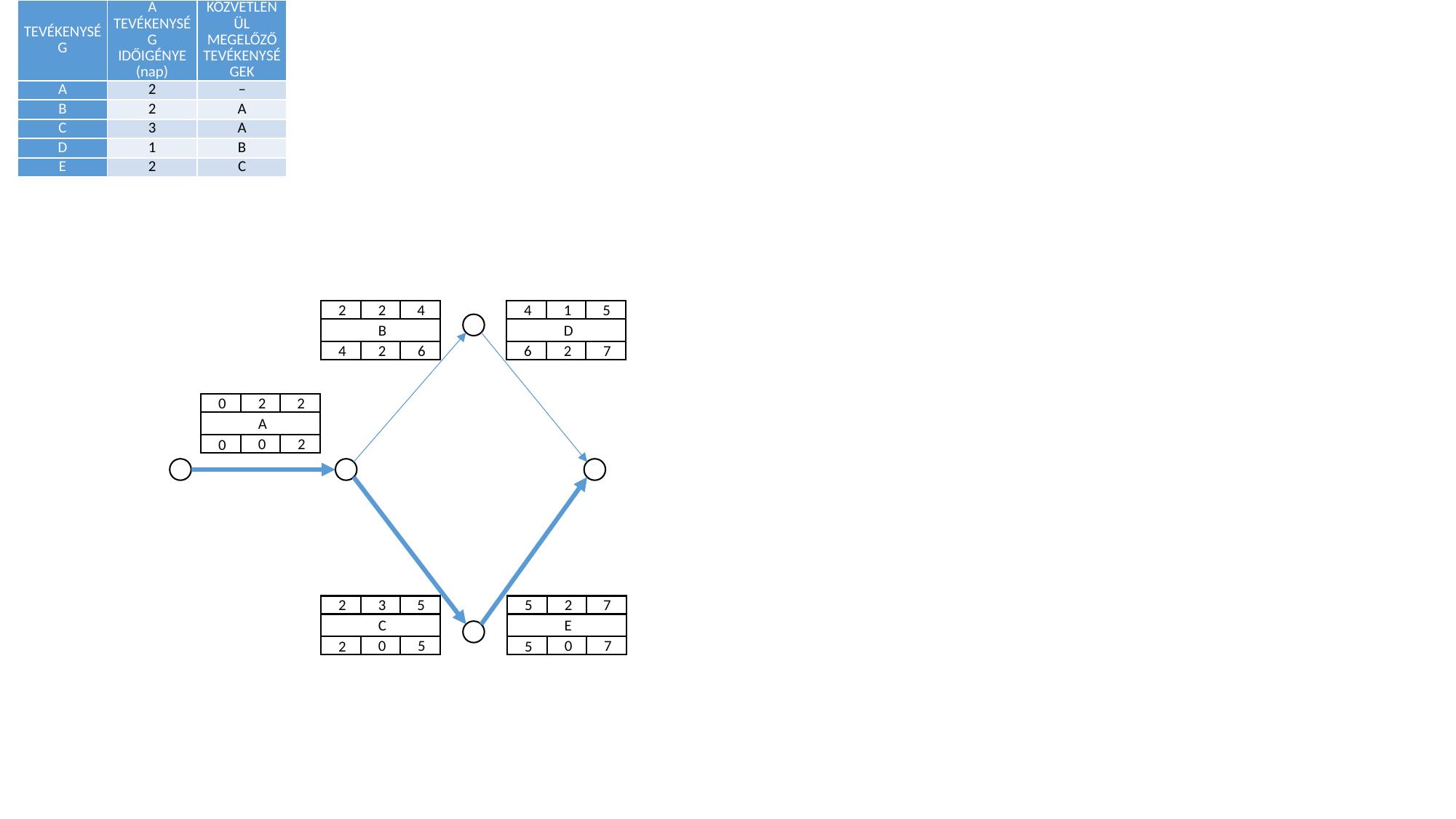

| TEVÉKENYSÉG | A TEVÉKENYSÉG IDŐIGÉNYE (nap) | KÖZVETLENÜL MEGELŐZŐ TEVÉKENYSÉGEK |
| --- | --- | --- |
| A | 2 | – |
| B | 2 | A |
| C | 3 | A |
| D | 1 | B |
| E | 2 | C |
2
2
4

B
2
6
4
4
1
5

D
2
7
6

0
2
2

A
0
2
0

2
3
5

C
0
5
2
5
2
7

E
0
7
5